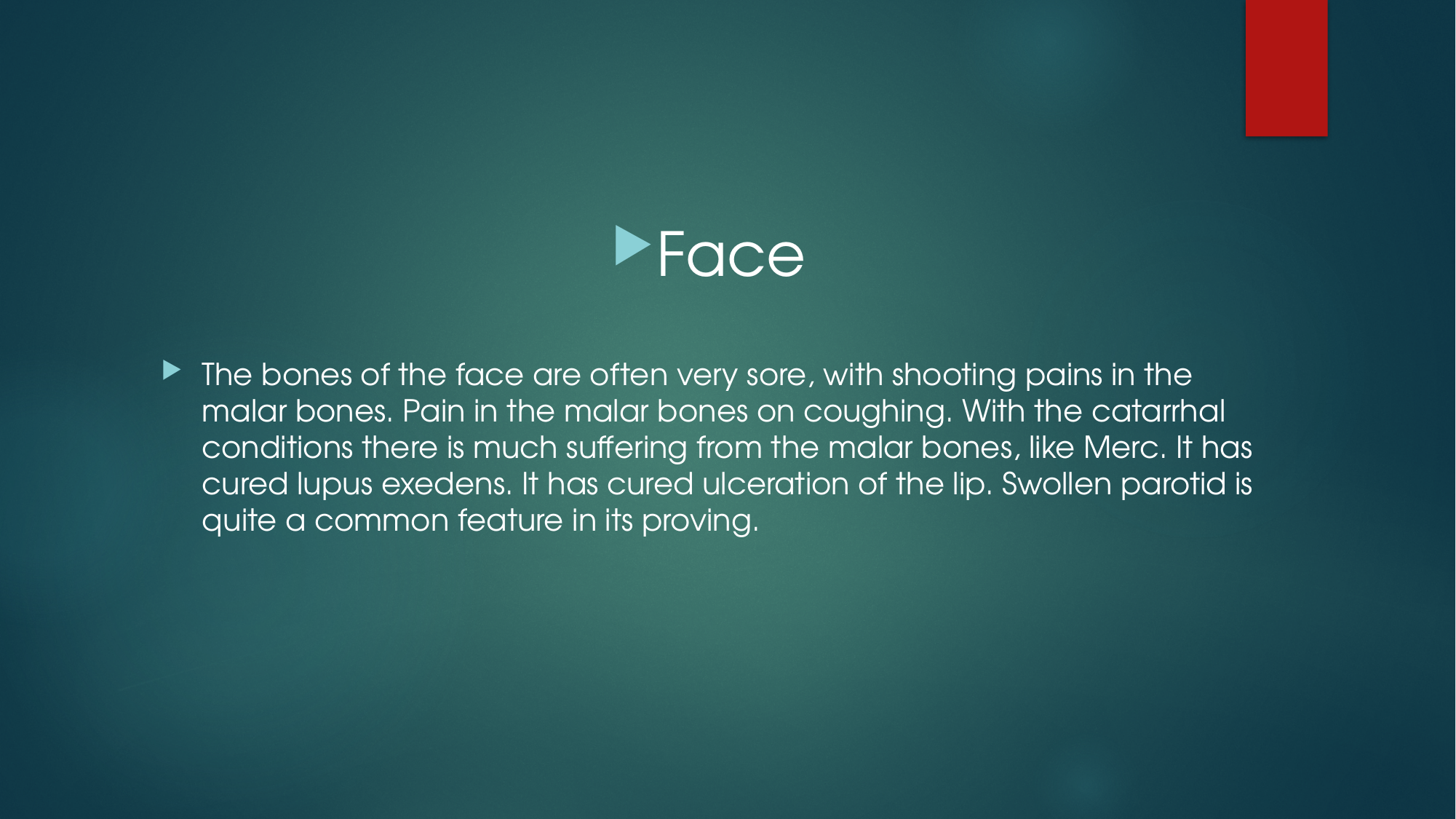

Face

The bones of the face are often very sore, with shooting pains in the malar bones. Pain in the malar bones on coughing. With the catarrhal conditions there is much suffering from the malar bones, like Merc. It has cured lupus exedens. It has cured ulceration of the lip. Swollen parotid is quite a common feature in its proving.